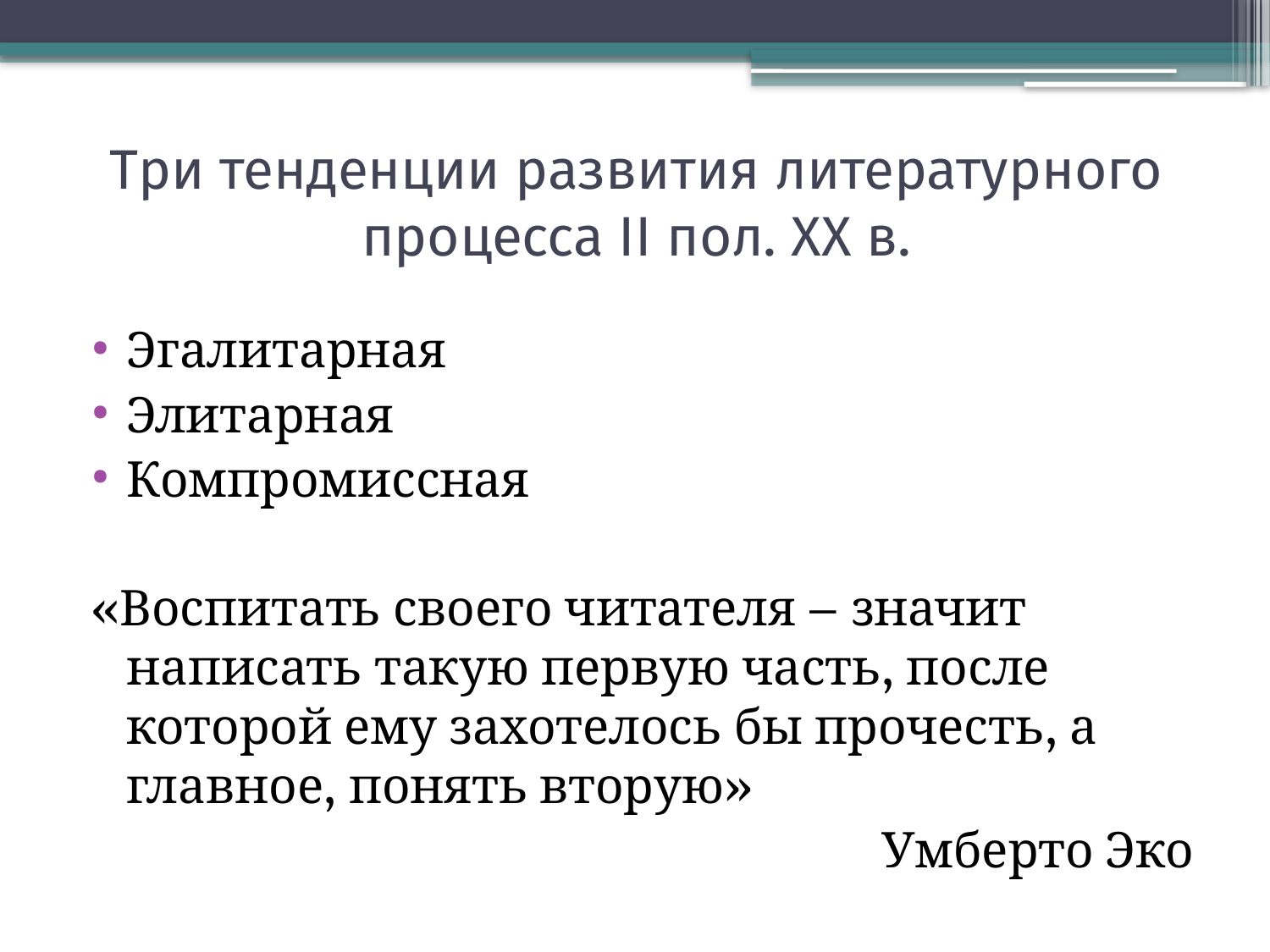

# Три тенденции развития литературного процесса II пол. ХХ в.
Эгалитарная
Элитарная
Компромиссная

«Воспитать своего читателя – значит написать такую первую часть, после которой ему захотелось бы прочесть, а главное, понять вторую»
Умберто Эко